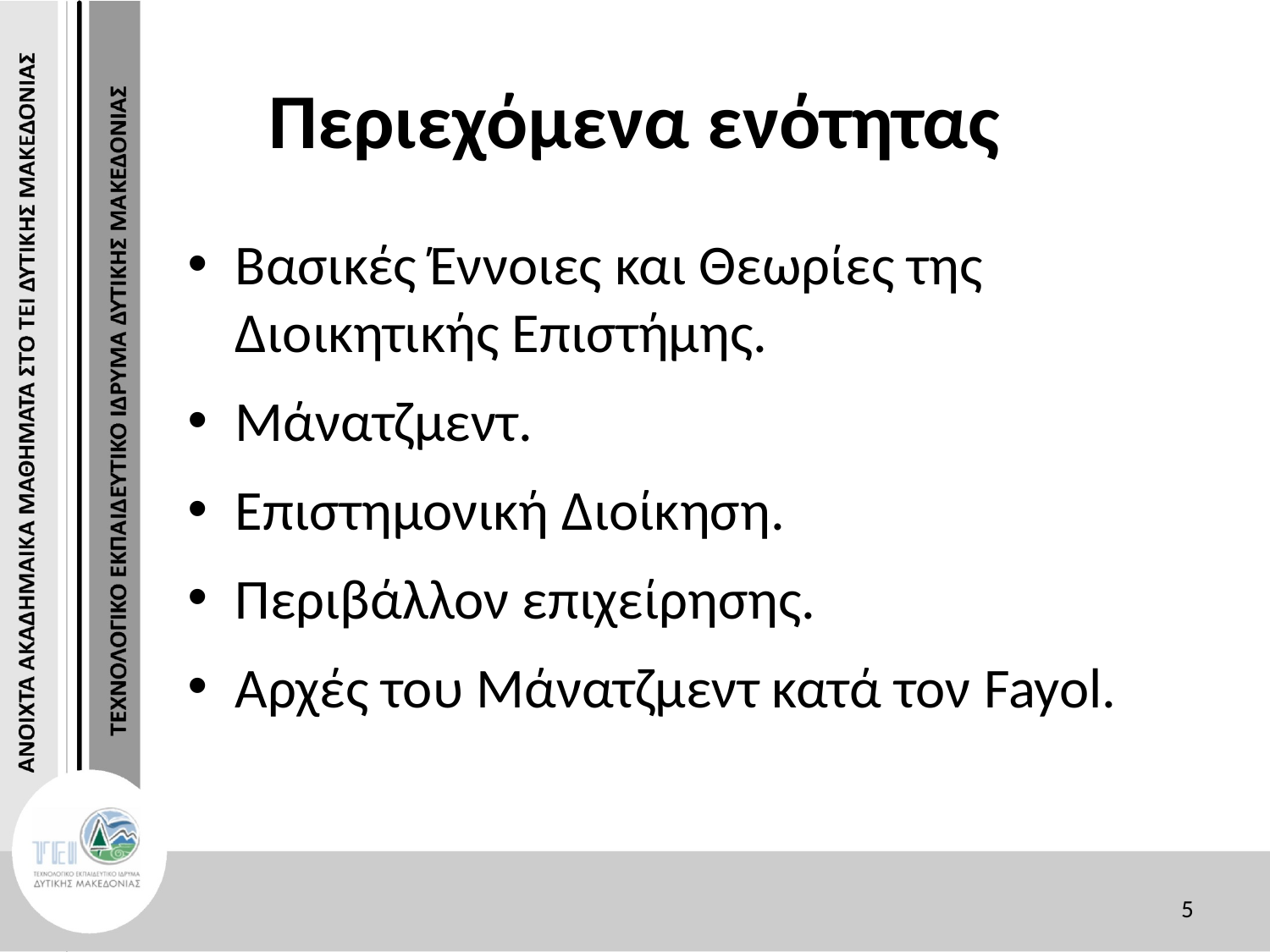

# Περιεχόμενα ενότητας
Βασικές Έννοιες και Θεωρίες της Διοικητικής Επιστήμης.
Μάνατζμεντ.
Επιστημονική Διοίκηση.
Περιβάλλον επιχείρησης.
Αρχές του Μάνατζμεντ κατά τον Fayol.

5